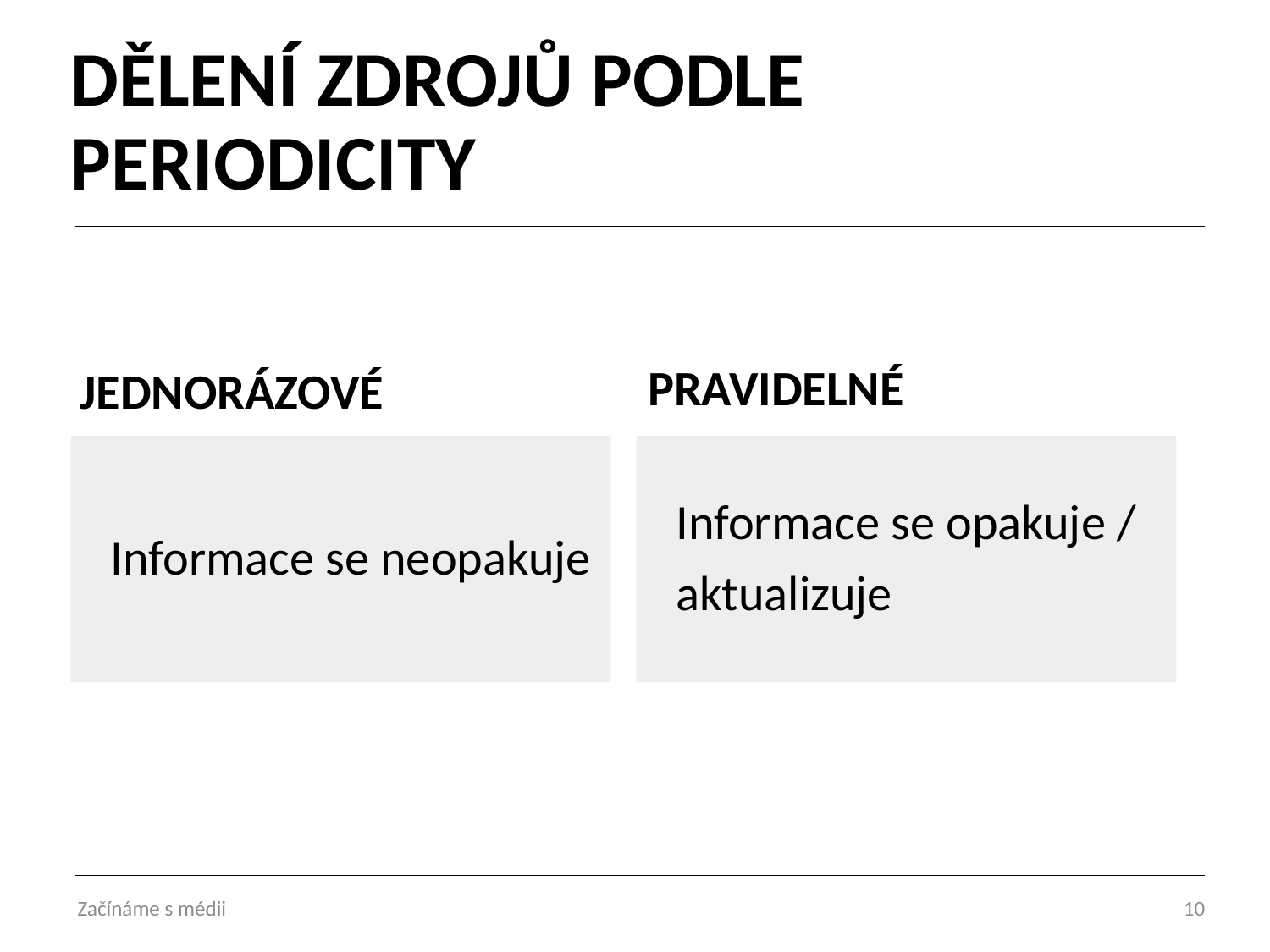

# DĚLENÍ ZDROJŮ PODLE PERIODICITY
PRAVIDELNÉ

JEDNORÁZOVÉ

Informace se neopakuje
Informace se opakuje /
aktualizuje
Začínáme s médii
10